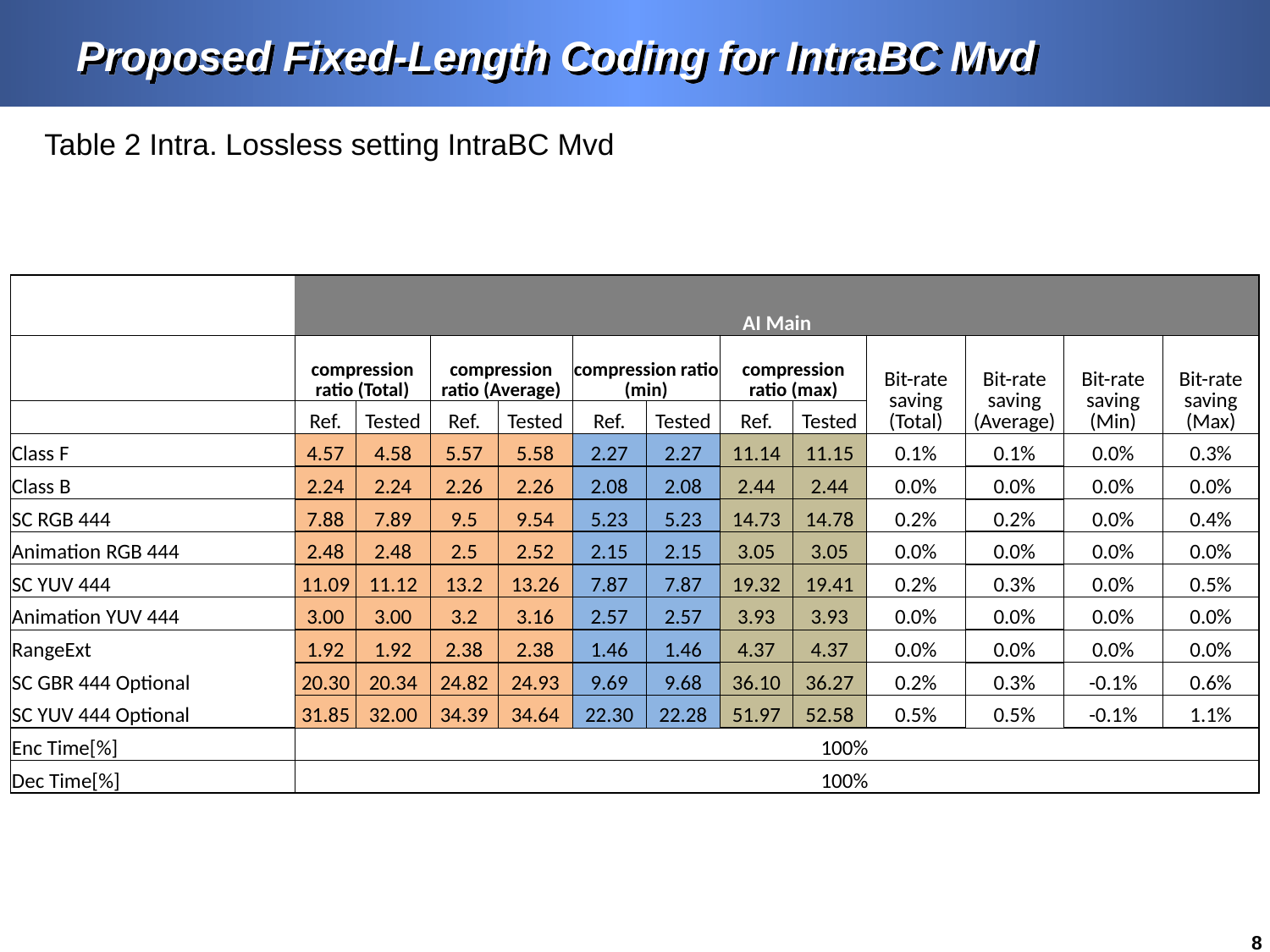

# Proposed Fixed-Length Coding for IntraBC Mvd
Table 2 Intra. Lossless setting IntraBC Mvd
|  | AI Main |  |  |  |  |  |  |  |  |  |  |  |
| --- | --- | --- | --- | --- | --- | --- | --- | --- | --- | --- | --- | --- |
|  | compression ratio (Total) |  | compression ratio (Average) |  | compression ratio (min) |  | compression ratio (max) |  | Bit-rate saving (Total) | Bit-rate saving (Average) | Bit-rate saving (Min) | Bit-rate saving (Max) |
|  | Ref. | Tested | Ref. | Tested | Ref. | Tested | Ref. | Tested |  |  |  |  |
| Class F | 4.57 | 4.58 | 5.57 | 5.58 | 2.27 | 2.27 | 11.14 | 11.15 | 0.1% | 0.1% | 0.0% | 0.3% |
| Class B | 2.24 | 2.24 | 2.26 | 2.26 | 2.08 | 2.08 | 2.44 | 2.44 | 0.0% | 0.0% | 0.0% | 0.0% |
| SC RGB 444 | 7.88 | 7.89 | 9.5 | 9.54 | 5.23 | 5.23 | 14.73 | 14.78 | 0.2% | 0.2% | 0.0% | 0.4% |
| Animation RGB 444 | 2.48 | 2.48 | 2.5 | 2.52 | 2.15 | 2.15 | 3.05 | 3.05 | 0.0% | 0.0% | 0.0% | 0.0% |
| SC YUV 444 | 11.09 | 11.12 | 13.2 | 13.26 | 7.87 | 7.87 | 19.32 | 19.41 | 0.2% | 0.3% | 0.0% | 0.5% |
| Animation YUV 444 | 3.00 | 3.00 | 3.2 | 3.16 | 2.57 | 2.57 | 3.93 | 3.93 | 0.0% | 0.0% | 0.0% | 0.0% |
| RangeExt | 1.92 | 1.92 | 2.38 | 2.38 | 1.46 | 1.46 | 4.37 | 4.37 | 0.0% | 0.0% | 0.0% | 0.0% |
| SC GBR 444 Optional | 20.30 | 20.34 | 24.82 | 24.93 | 9.69 | 9.68 | 36.10 | 36.27 | 0.2% | 0.3% | -0.1% | 0.6% |
| SC YUV 444 Optional | 31.85 | 32.00 | 34.39 | 34.64 | 22.30 | 22.28 | 51.97 | 52.58 | 0.5% | 0.5% | -0.1% | 1.1% |
| Enc Time[%] |  |  | 100% |  |  |  |  |  |  |  |  |  |
| Dec Time[%] |  |  | 100% |  |  |  |  |  |  |  |  |  |
8